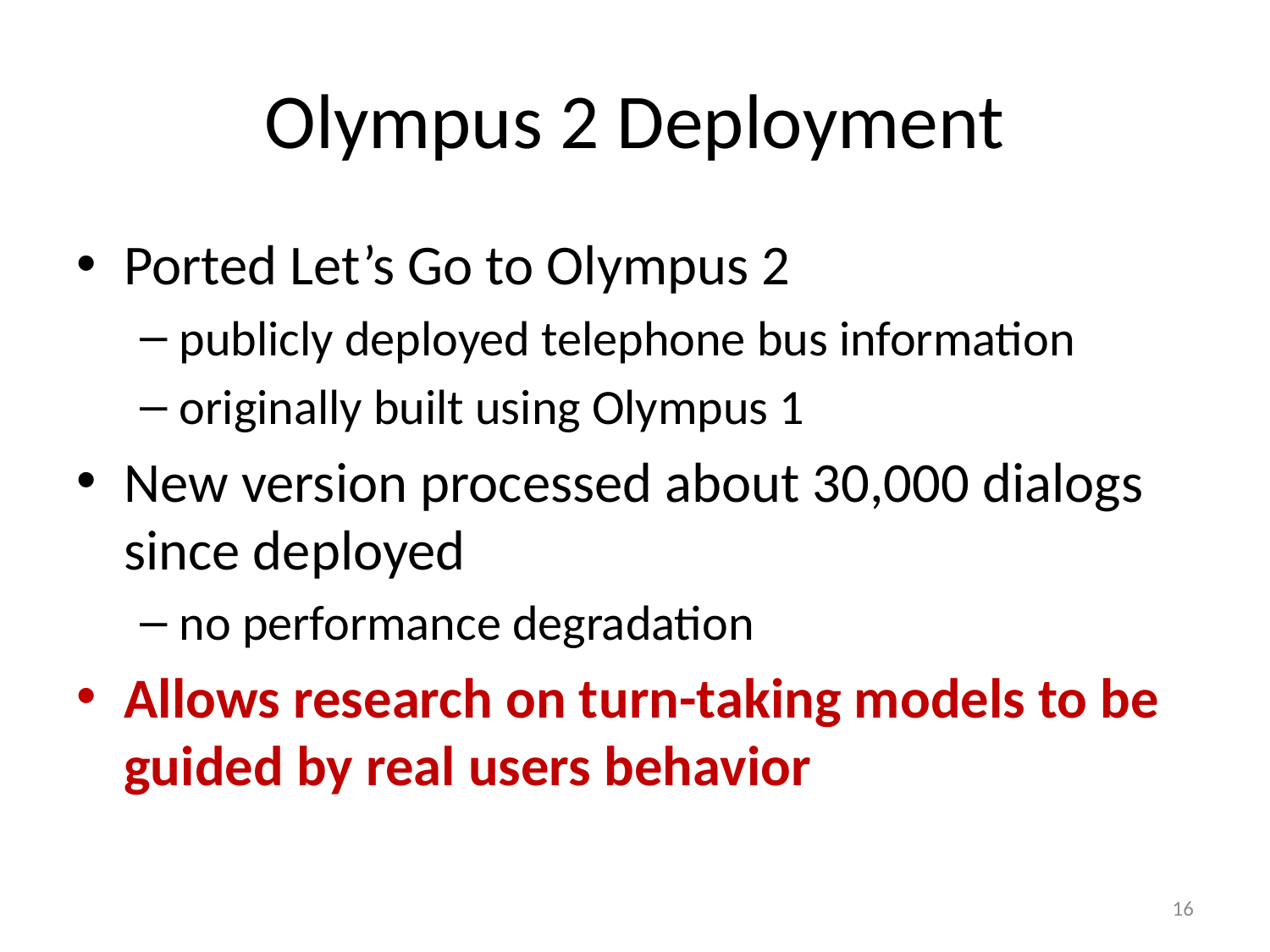

# Olympus 2 Deployment
Ported Let’s Go to Olympus 2
publicly deployed telephone bus information
originally built using Olympus 1
New version processed about 30,000 dialogs since deployed
no performance degradation
Allows research on turn-taking models to be guided by real users behavior
16